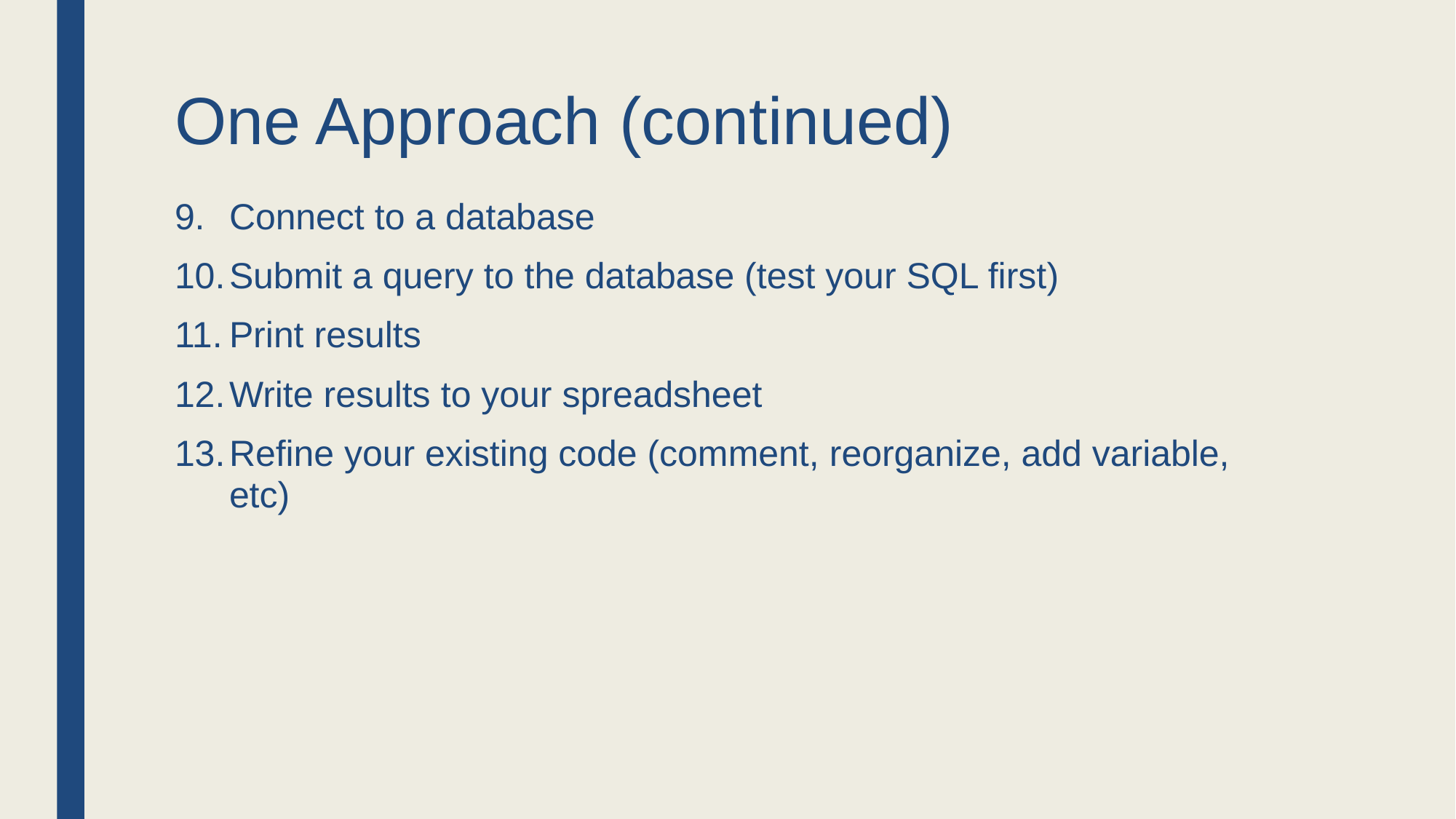

# One Approach (continued)
Connect to a database
Submit a query to the database (test your SQL first)
Print results
Write results to your spreadsheet
Refine your existing code (comment, reorganize, add variable, etc)